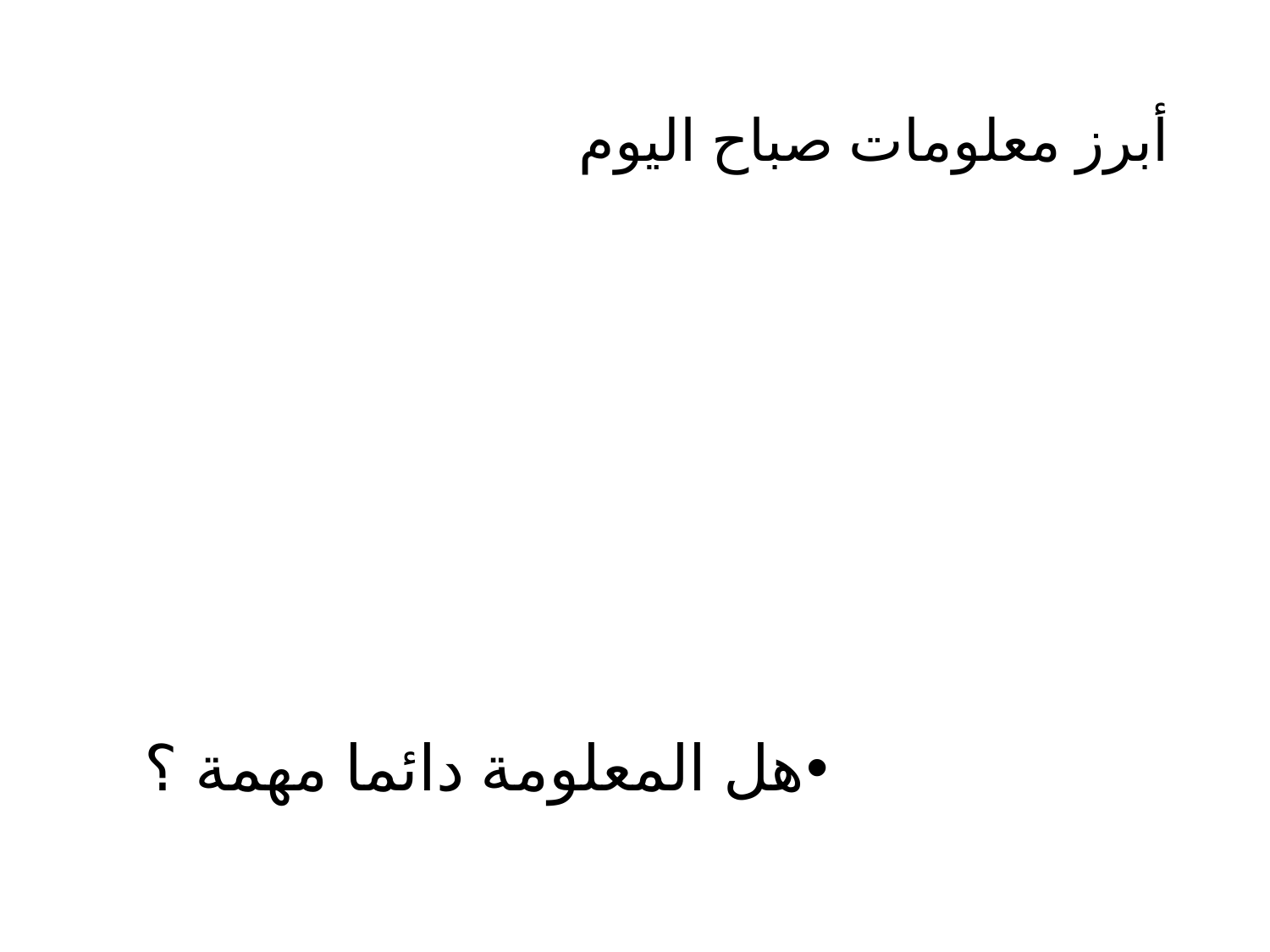

# أبرز معلومات صباح اليوم
هل المعلومة دائما مهمة ؟